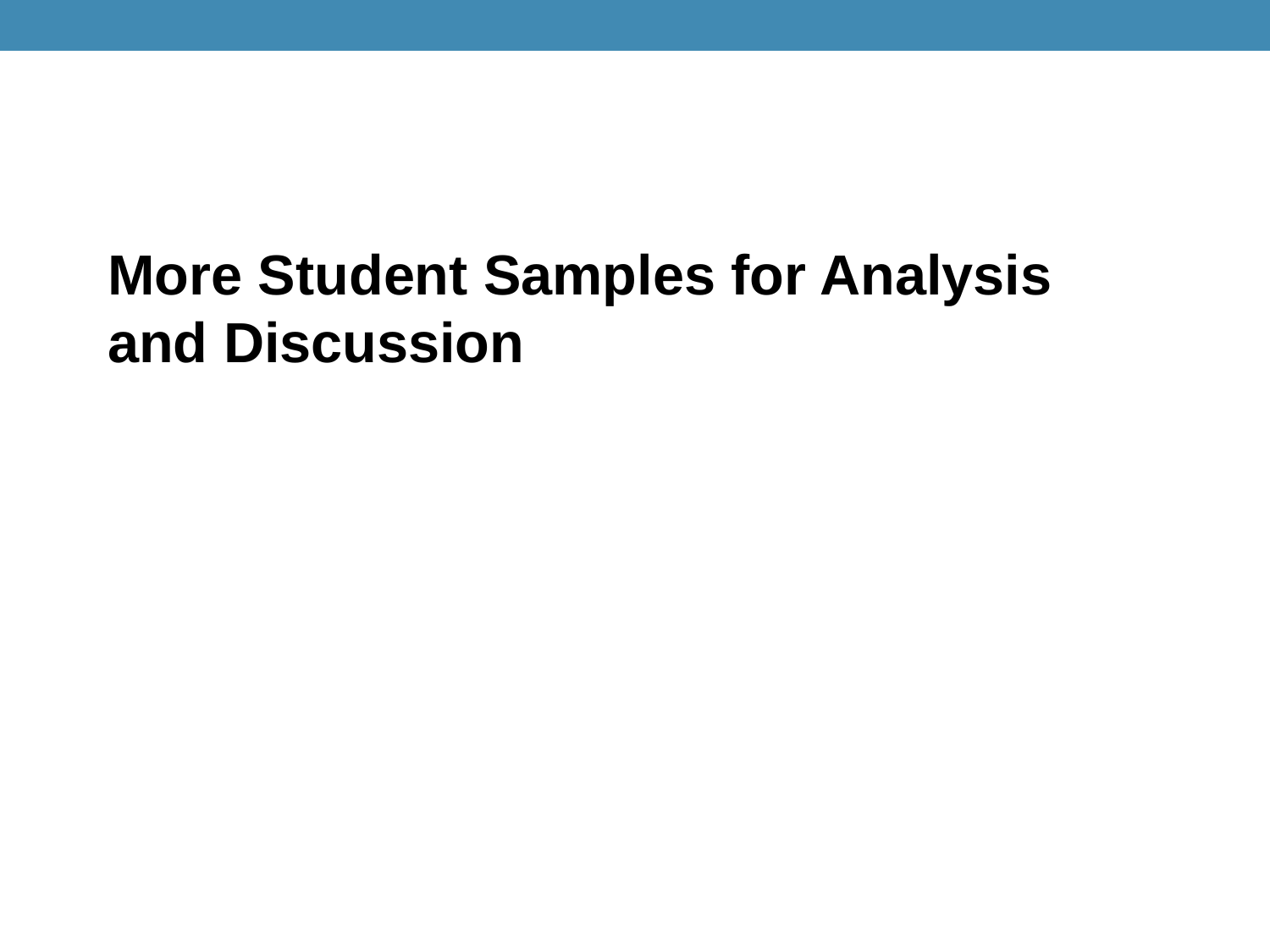

More Student Samples for Analysis and Discussion